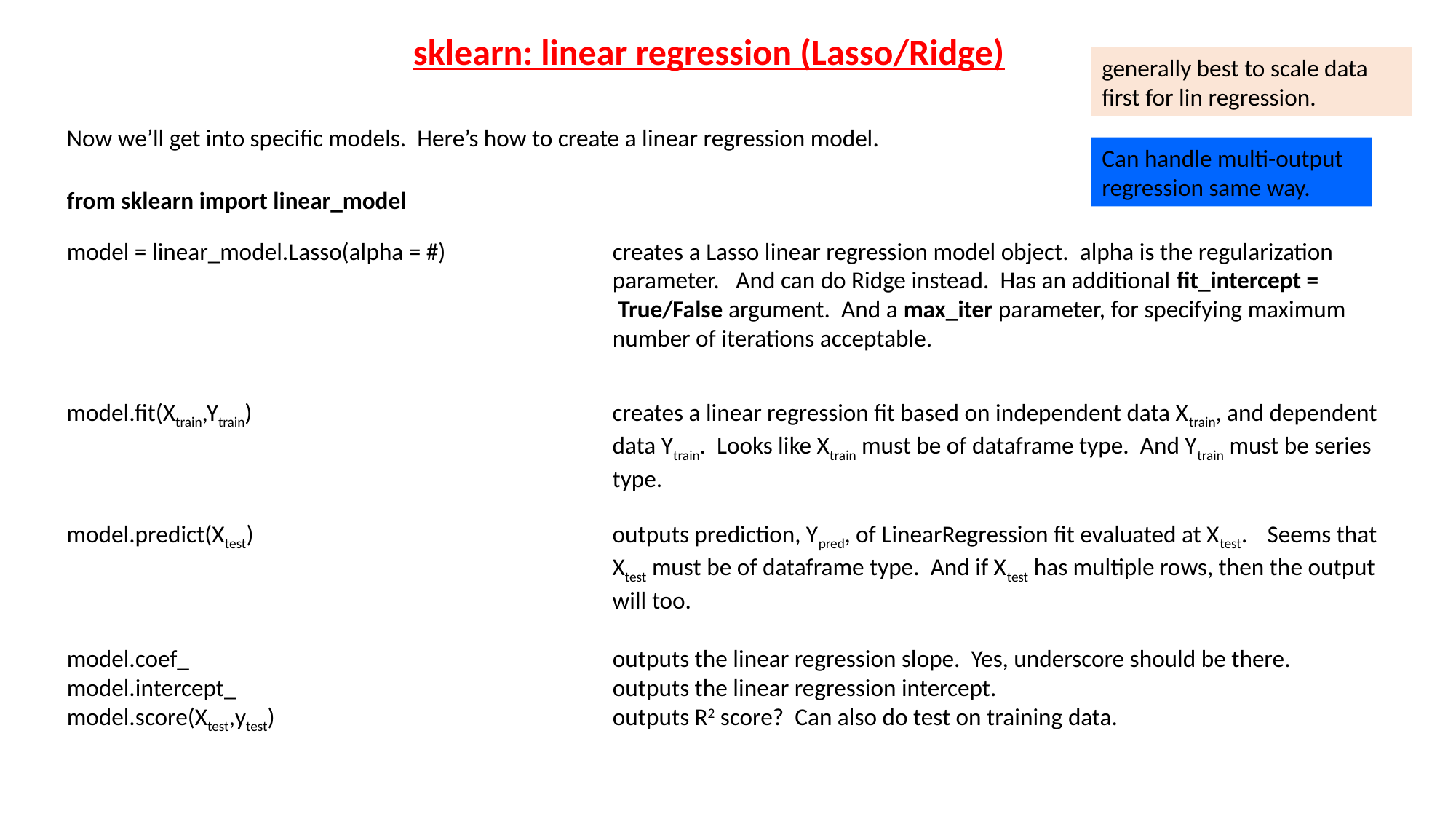

sklearn: linear regression (Lasso/Ridge)
generally best to scale data first for lin regression.
Now we’ll get into specific models.  Here’s how to create a linear regression model.
Can handle multi-output regression same way.
from sklearn import linear_model
model = linear_model.Lasso(alpha = #)		creates a Lasso linear regression model object.  alpha is the regularization
					parameter.   And can do Ridge instead.  Has an additional fit_intercept =
					 True/False argument.  And a max_iter parameter, for specifying maximum
					number of iterations acceptable.
model.fit(Xtrain,Ytrain)				creates a linear regression fit based on independent data Xtrain, and dependent
					data Ytrain.  Looks like Xtrain must be of dataframe type.  And Ytrain must be series
					type.
model.predict(Xtest)				outputs prediction, Ypred, of LinearRegression fit evaluated at Xtest.  	Seems that
					Xtest must be of dataframe type.  And if Xtest has multiple rows, then the output
					will too.
model.coef_				outputs the linear regression slope.  Yes, underscore should be there.
model.intercept_				outputs the linear regression intercept.
model.score(Xtest,ytest)				outputs R2 score?  Can also do test on training data.